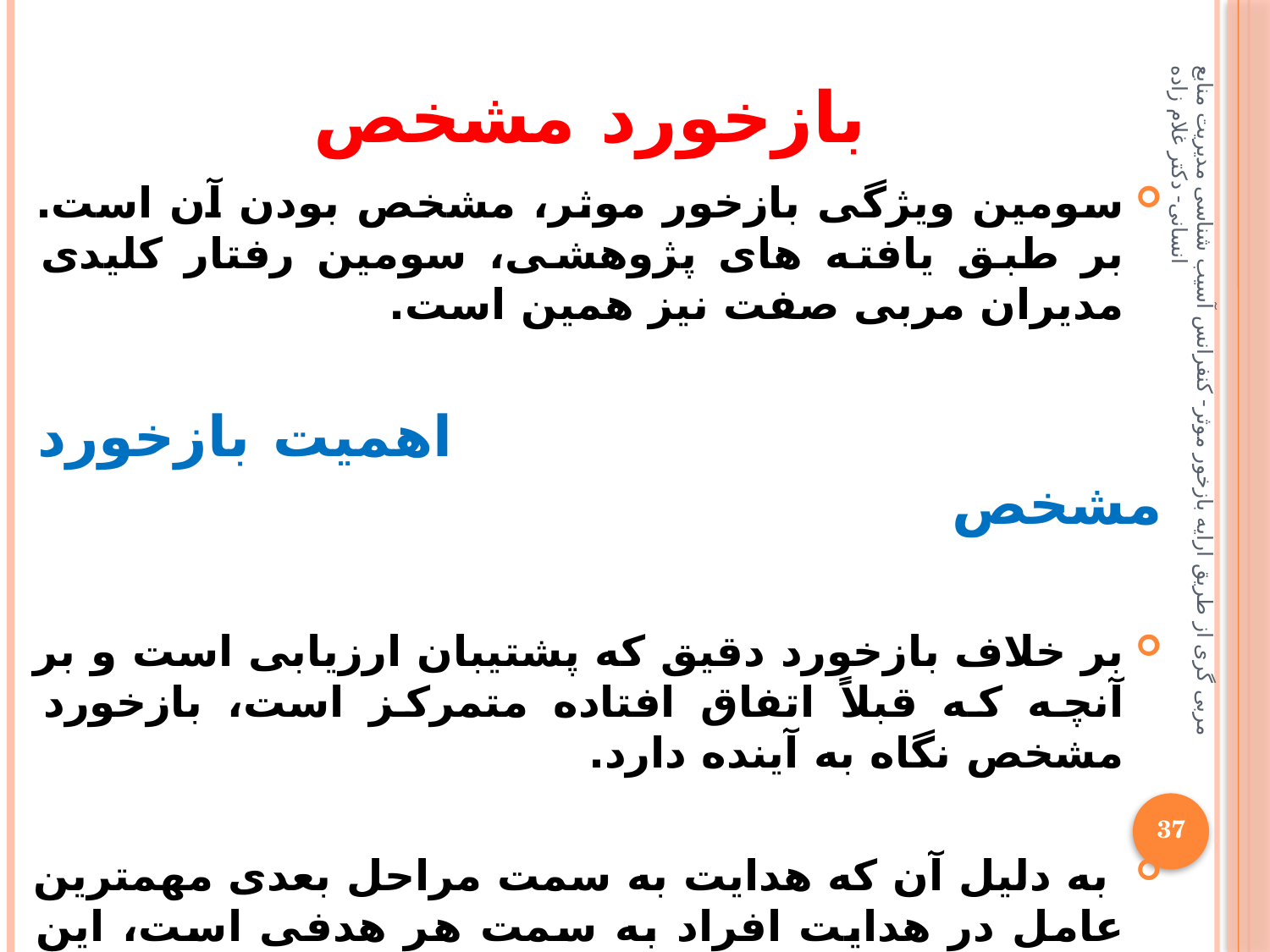

# بازخورد مشخص
سومین ویژگی بازخور موثر، مشخص بودن آن است. بر طبق یافته های پژوهشی، سومین رفتار کلیدی مدیران مربی صفت نیز همین است.

                                      اهمیت بازخورد مشخص

بر خلاف بازخورد دقیق که پشتیبان ارزیابی است و بر آنچه که قبلاً اتفاق افتاده متمرکز است، بازخورد مشخص نگاه به آینده دارد.

 به دلیل آن که هدایت به سمت مراحل بعدی مهمترین عامل در هدایت افراد به سمت هر هدفی است، این عامل مهم ترین عامل در بازخورد موثر نیز محسوب می شود.

مربی گری از طریق ارایه بازخور موثر- کنفرانس آسیب شناسی مدیریت منابع انسانی- دکتر غلام زاده
37